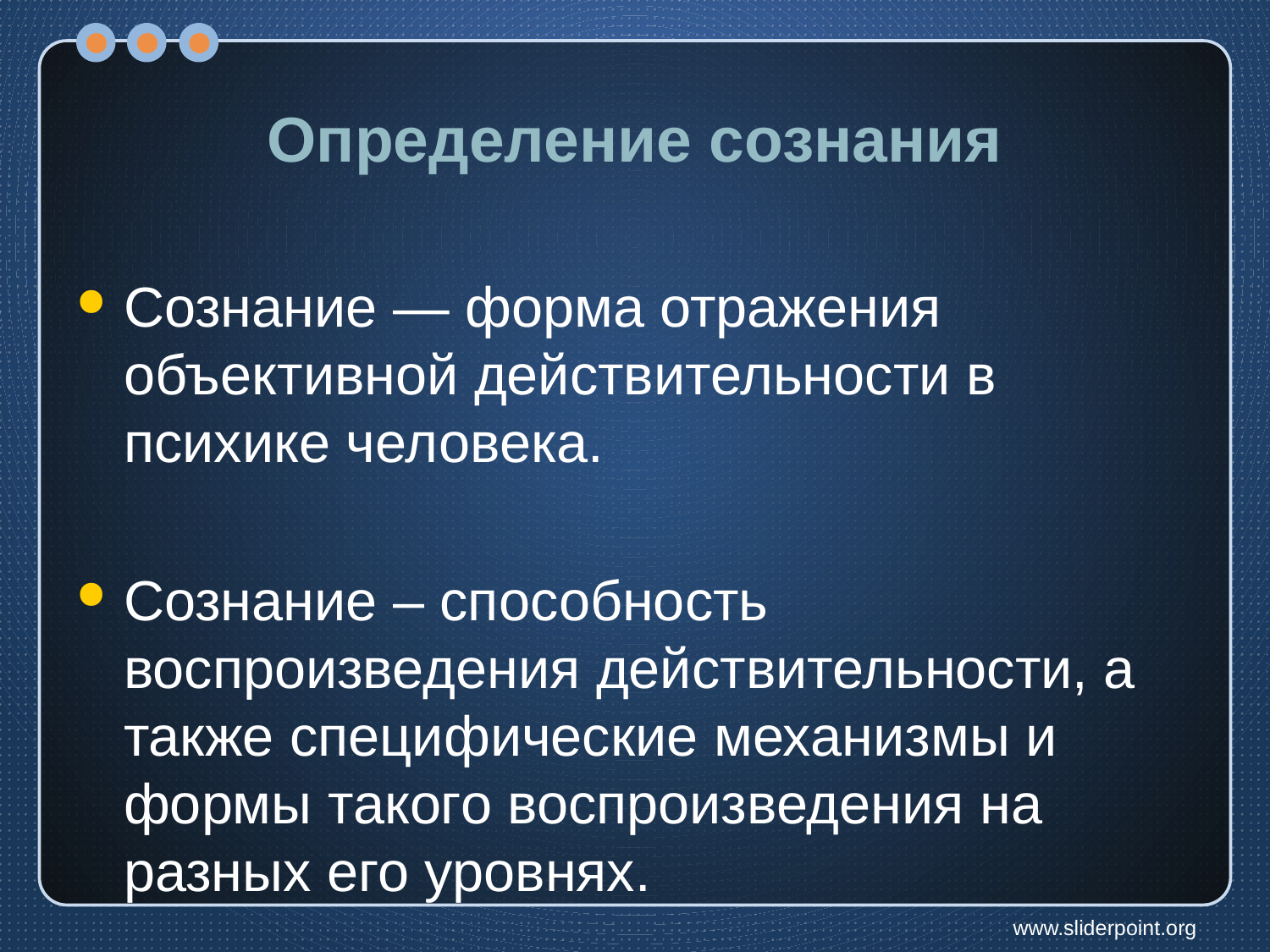

# Определение сознания
Сознание — форма отражения объективной действительности в психике человека.

Сознание – способность воспроизведения действительности, а также специфические механизмы и формы такого воспроизведения на разных его уровнях.
www.sliderpoint.org